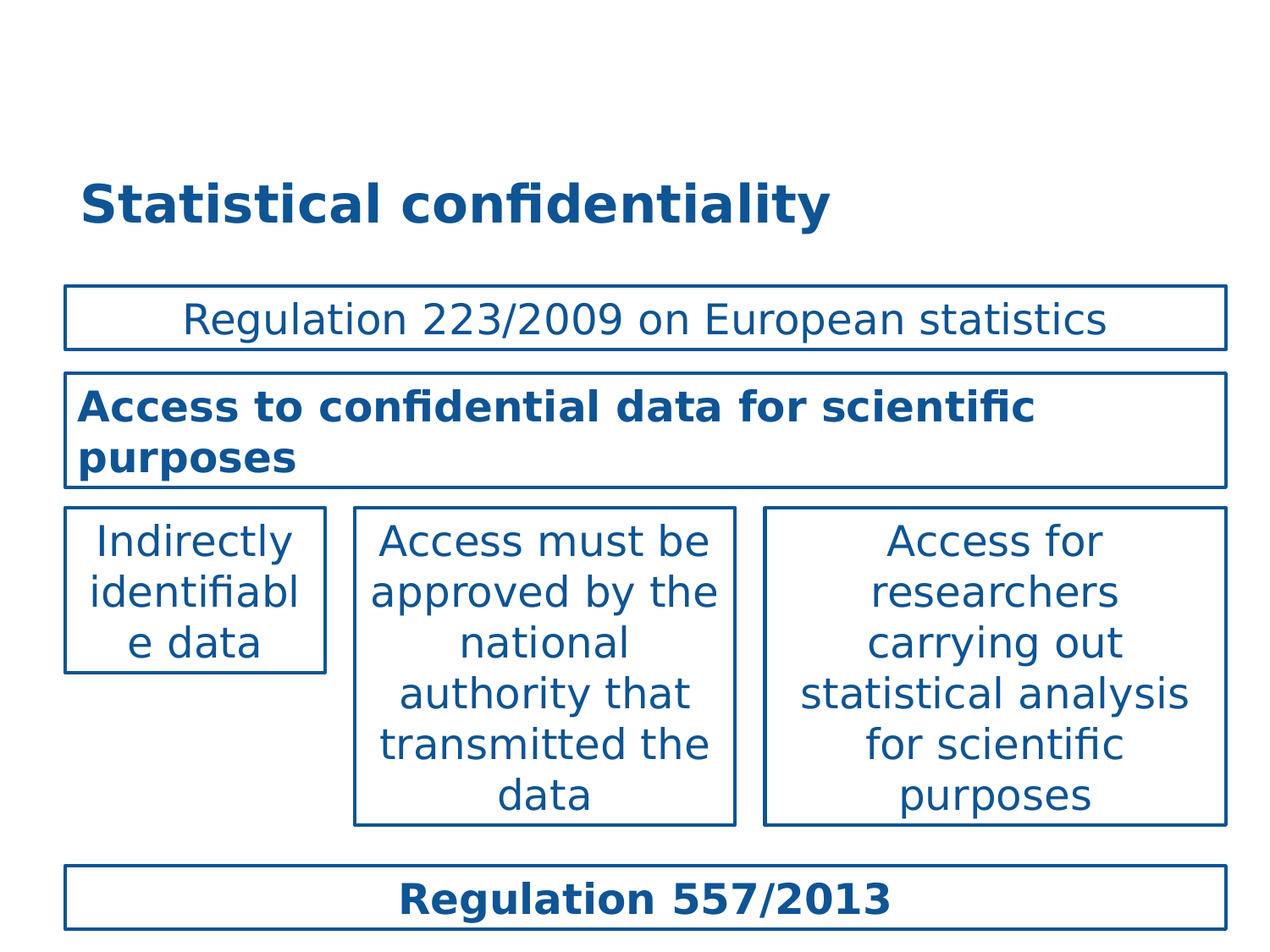

Statistical confidentiality
Regulation 223/2009 on European statistics
Access to confidential data for scientific purposes
Indirectly identifiable data
Access for researchers carrying out statistical analysis for scientific purposes
Access must be approved by the national authority that transmitted the data
Regulation 557/2013